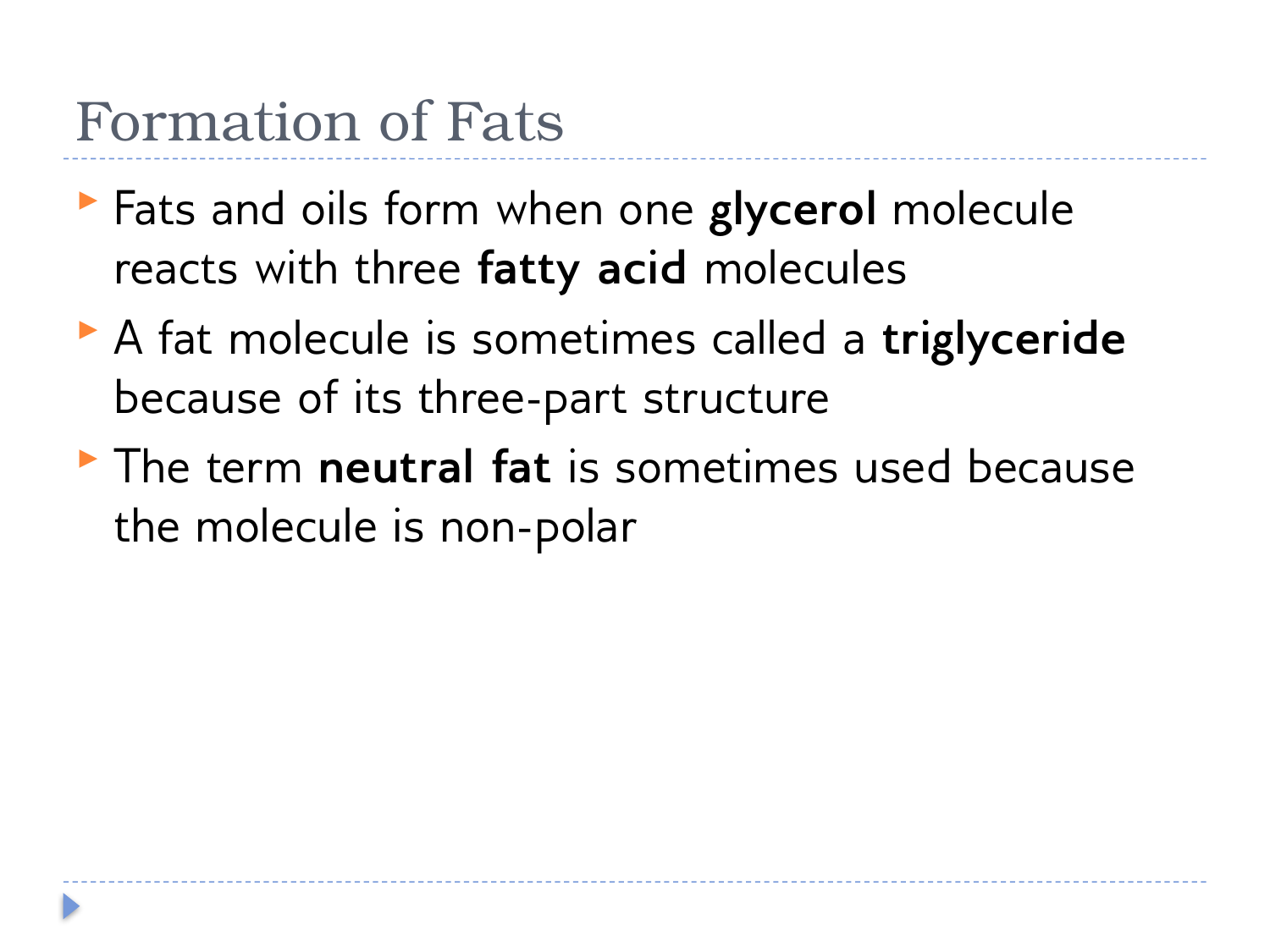

# Formation of Fats
Fats and oils form when one glycerol molecule reacts with three fatty acid molecules
A fat molecule is sometimes called a triglyceride because of its three-part structure
The term neutral fat is sometimes used because the molecule is non-polar